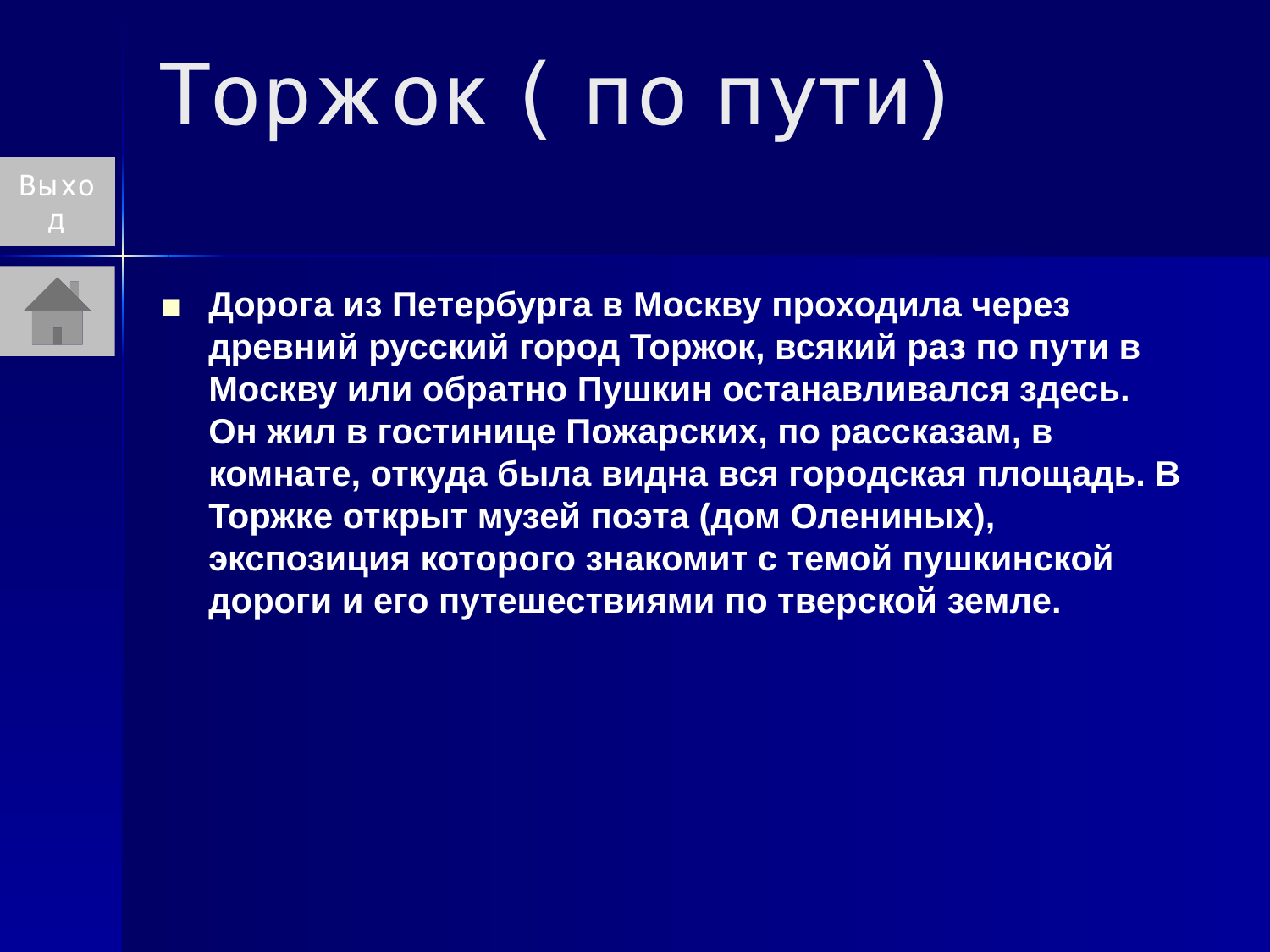

# Торжок ( по пути)
Выход

Дорога из Петербурга в Москву проходила через древний русский город Торжок, всякий раз по пути в Москву или обратно Пушкин останавливался здесь. Он жил в гостинице Пожарских, по рассказам, в комнате, откуда была видна вся городская площадь. В Торжке открыт музей поэта (дом Олениных), экспозиция которого знакомит с темой пушкинской дороги и его путешествиями по тверской земле.